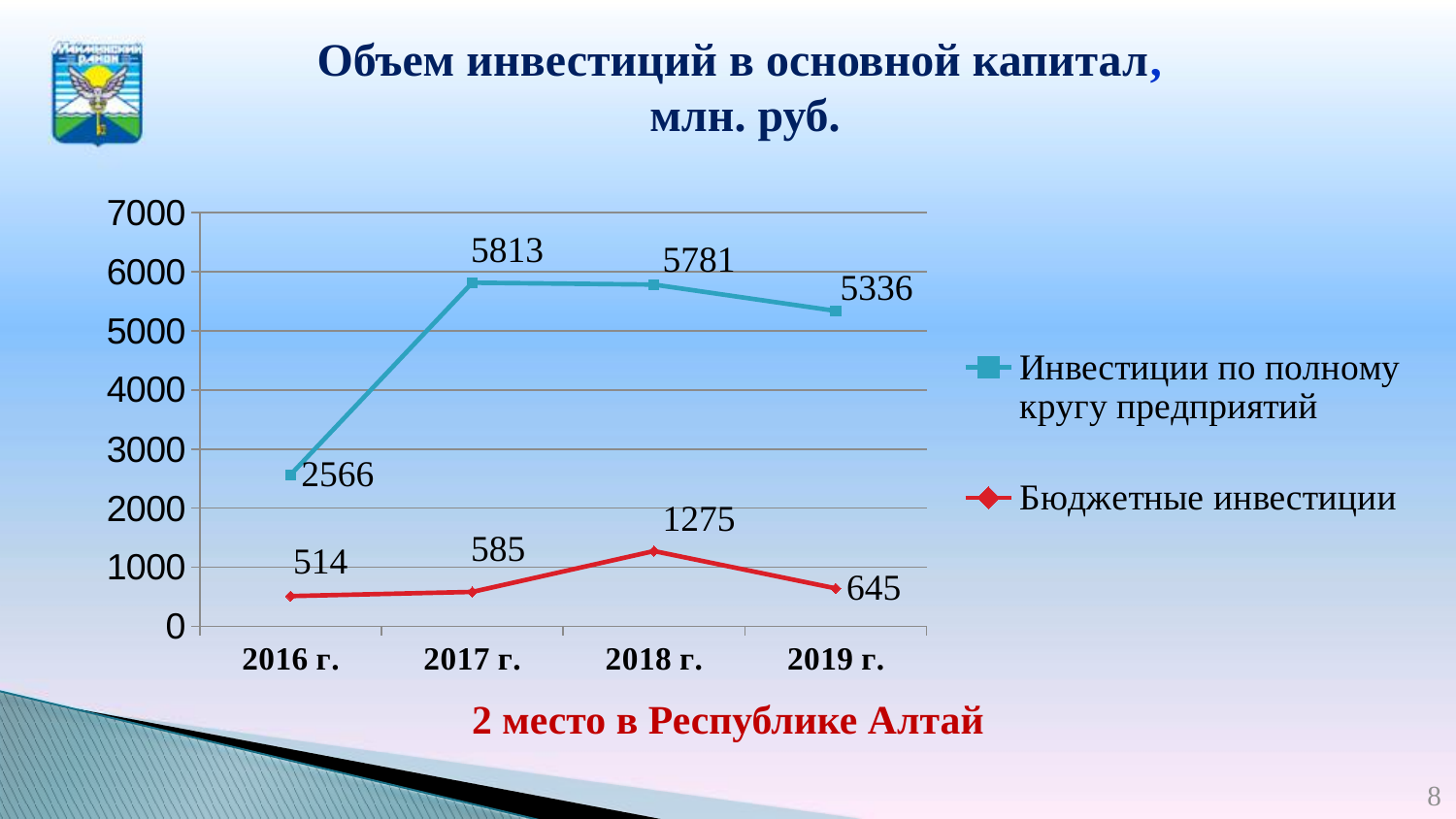

# Объем инвестиций в основной капитал, млн. руб.

### Chart

| Category | Инвестиции по полному кругу предприятий | Бюджетные инвестиции |
|---|---|---|
| 2016 г. | 2566.0 | 514.0 |
| 2017 г. | 5813.0 | 585.0 |
| 2018 г. | 5781.0 | 1275.0 |
| 2019 г. | 5336.0 | 645.0 |
2 место в Республике Алтай

8